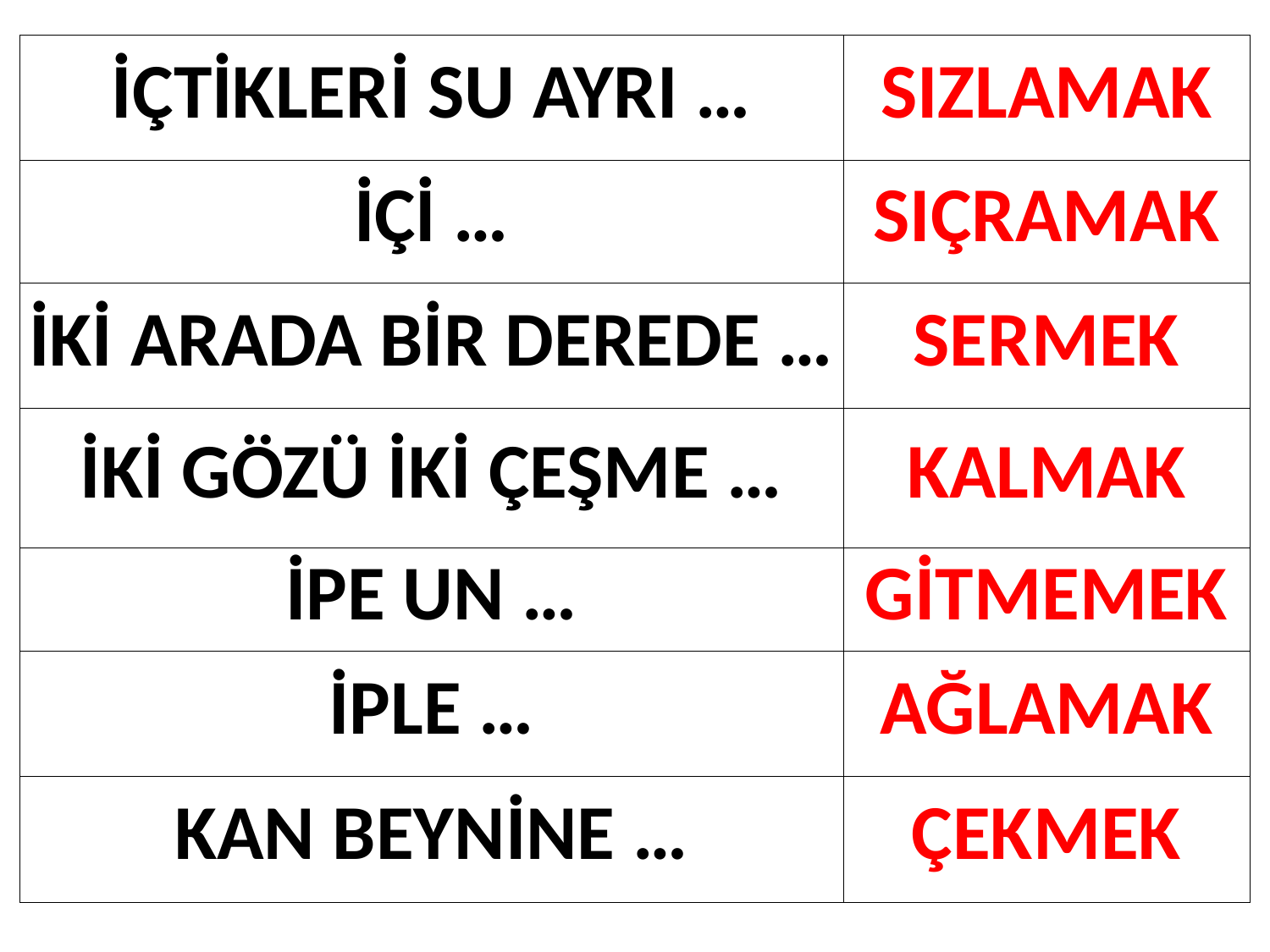

| İÇTİKLERİ SU AYRI … | SIZLAMAK |
| --- | --- |
| İÇİ … | SIÇRAMAK |
| İKİ ARADA BİR DEREDE … | SERMEK |
| İKİ GÖZÜ İKİ ÇEŞME … | KALMAK |
| İPE UN … | GİTMEMEK |
| İPLE … | AĞLAMAK |
| KAN BEYNİNE … | ÇEKMEK |